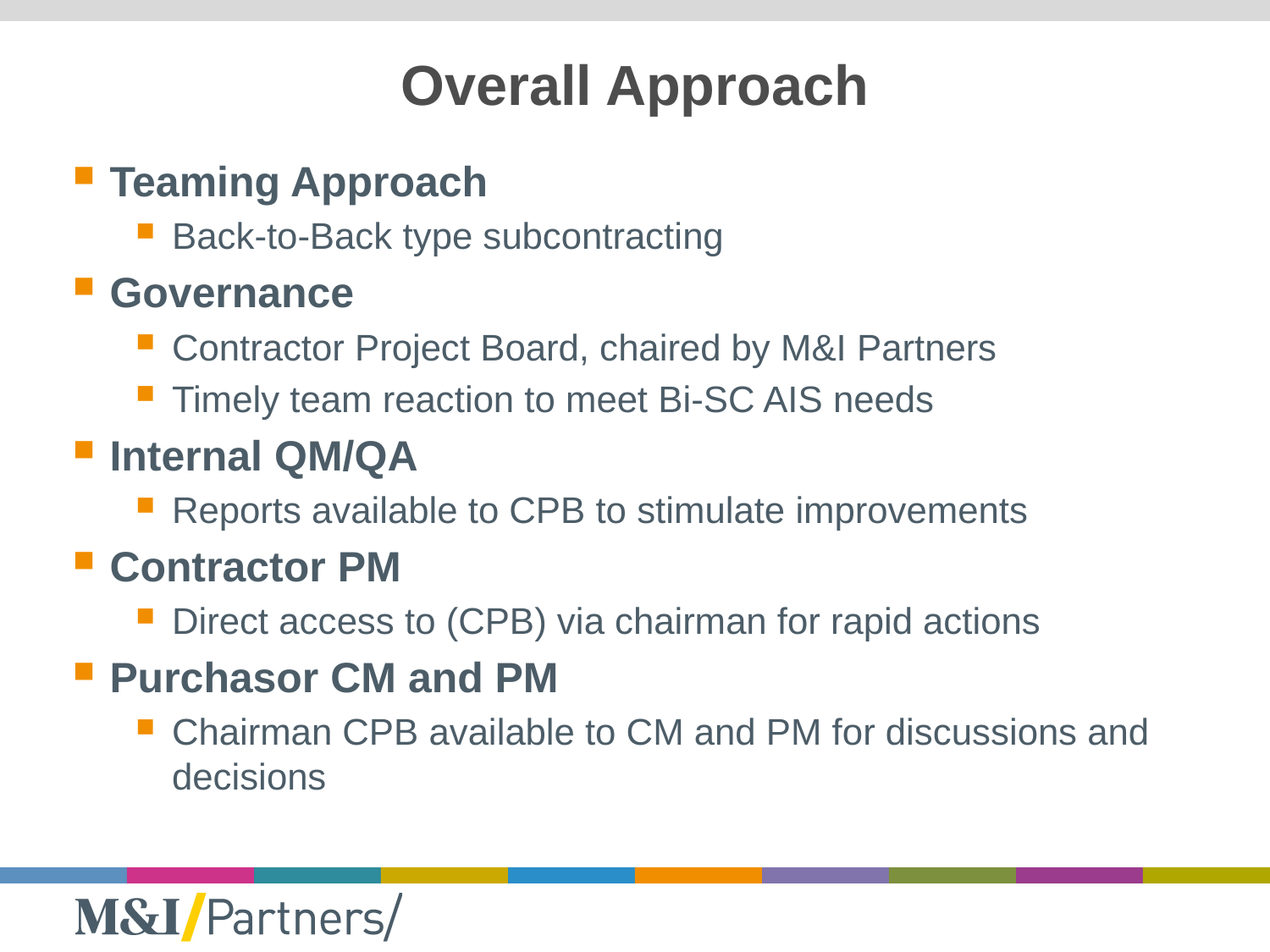

# Overall Approach
Teaming Approach
Back-to-Back type subcontracting
Governance
Contractor Project Board, chaired by M&I Partners
Timely team reaction to meet Bi-SC AIS needs
Internal QM/QA
Reports available to CPB to stimulate improvements
Contractor PM
Direct access to (CPB) via chairman for rapid actions
Purchasor CM and PM
Chairman CPB available to CM and PM for discussions and decisions